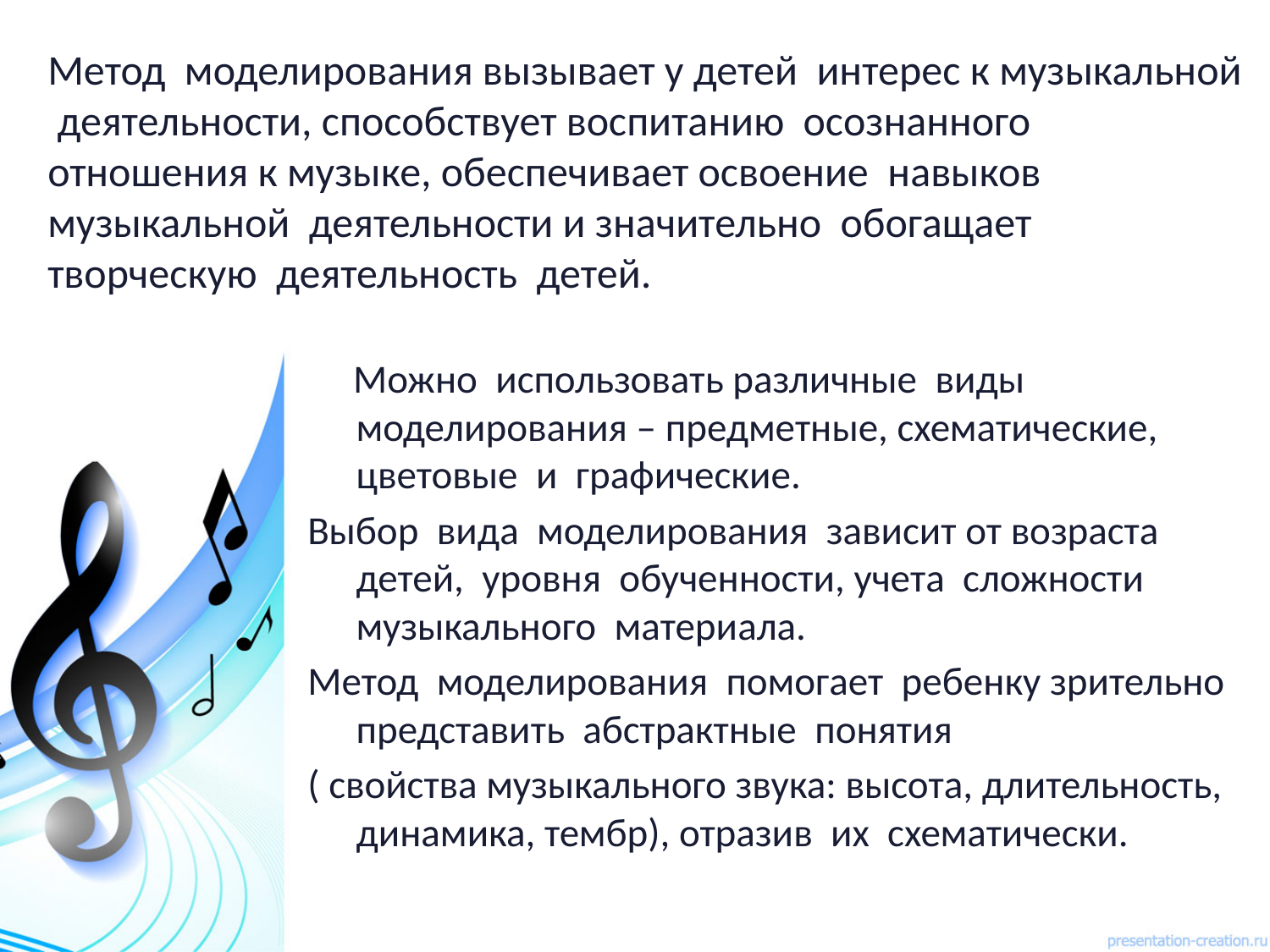

# Метод  моделирования вызывает у детей  интерес к музыкальной  деятельности, способствует воспитанию  осознанного  отношения к музыке, обеспечивает освоение  навыков  музыкальной  деятельности и значительно  обогащает  творческую  деятельность  детей.
     Можно  использовать различные  виды  моделирования – предметные, схематические, цветовые  и  графические.
Выбор  вида  моделирования  зависит от возраста  детей,  уровня  обученности, учета  сложности  музыкального  материала.
Метод  моделирования  помогает  ребенку зрительно  представить  абстрактные  понятия
( свойства музыкального звука: высота, длительность, динамика, тембр), отразив  их  схематически.